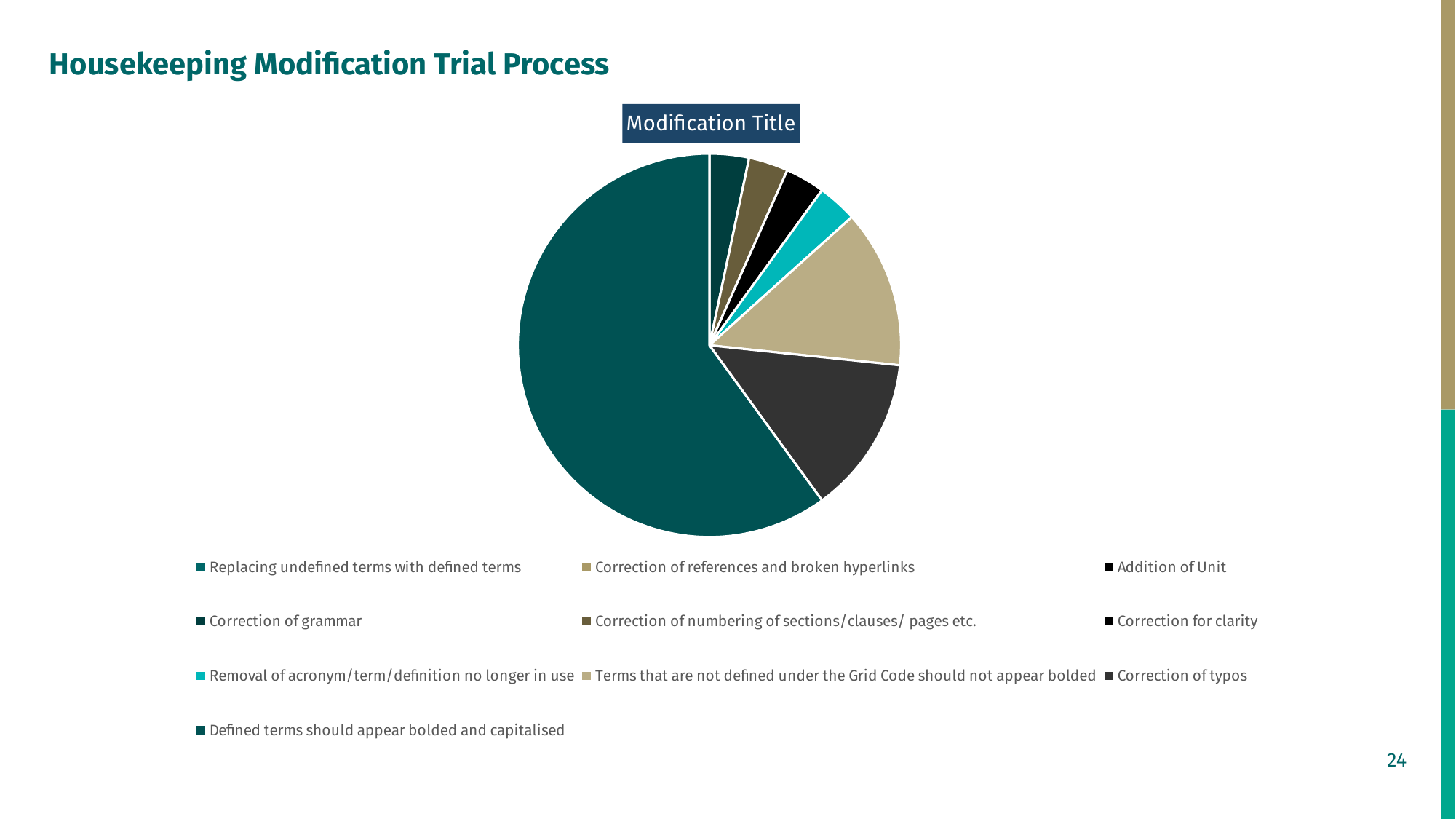

# Housekeeping Modification Trial Process

### Chart: Modification Title

| Category | Iteration 1 | Iteration 2 | Iteration 3 |
|---|---|---|---|
| Replacing undefined terms with defined terms | 0.0 | 0.0 | 0.0 |
| Correction of references and broken hyperlinks | 0.0 | 0.0 | 0.0 |
| Addition of Unit | 0.0 | 1.0 | 0.0 |
| Correction of grammar | 1.0 | 0.0 | 0.0 |
| Correction of numbering of sections/clauses/ pages etc. | 1.0 | 0.0 | 0.0 |
| Correction for clarity | 1.0 | 0.0 | 0.0 |
| Removal of acronym/term/definition no longer in use | 1.0 | 0.0 | 0.0 |
| Terms that are not defined under the Grid Code should not appear bolded | 4.0 | 0.0 | 1.0 |
| Correction of typos | 4.0 | 2.0 | 1.0 |
| Defined terms should appear bolded and capitalised | 18.0 | 27.0 | 28.0 |
24